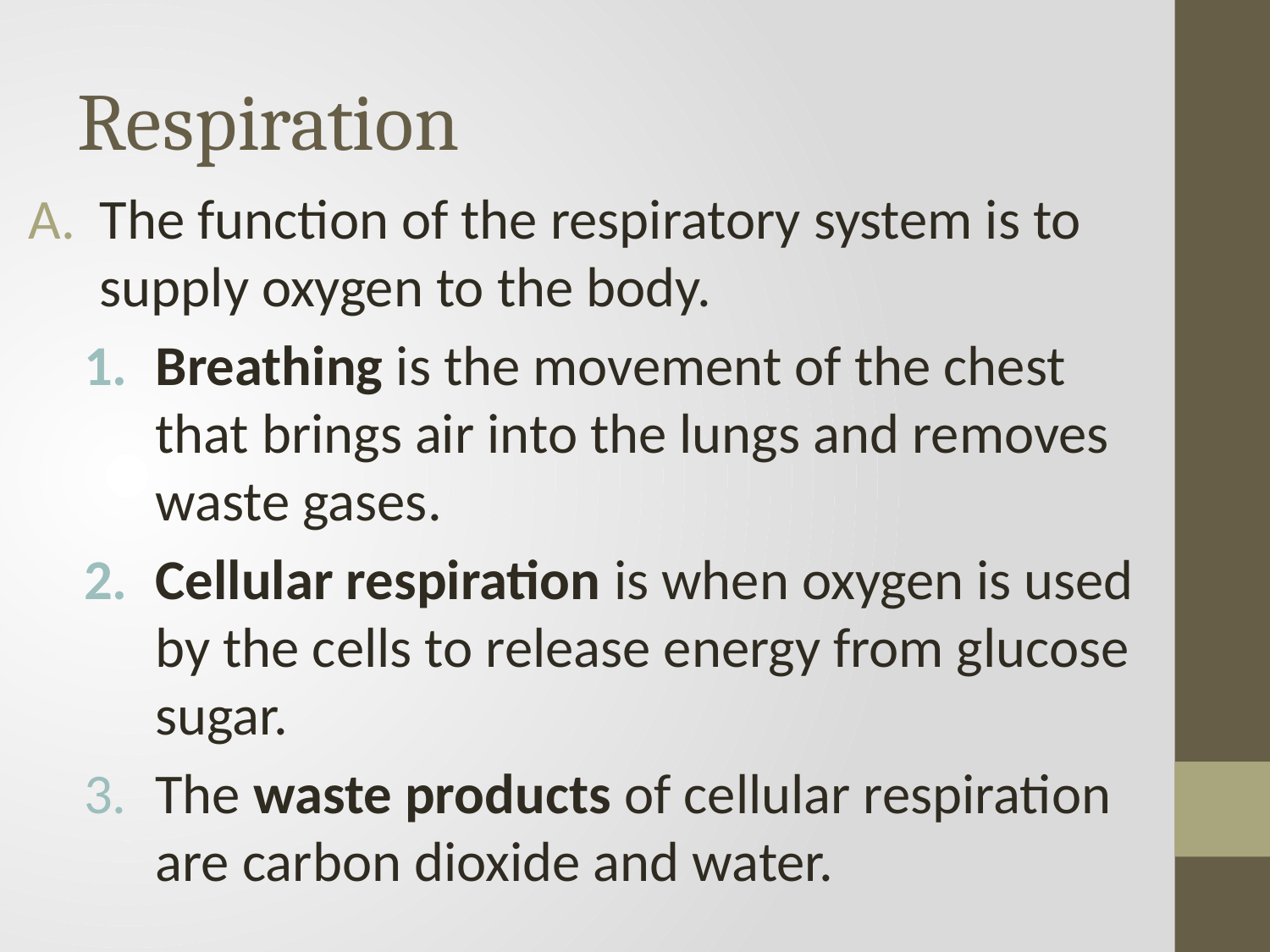

# Respiration
The function of the respiratory system is to supply oxygen to the body.
Breathing is the movement of the chest that brings air into the lungs and removes waste gases.
Cellular respiration is when oxygen is used by the cells to release energy from glucose sugar.
The waste products of cellular respiration are carbon dioxide and water.